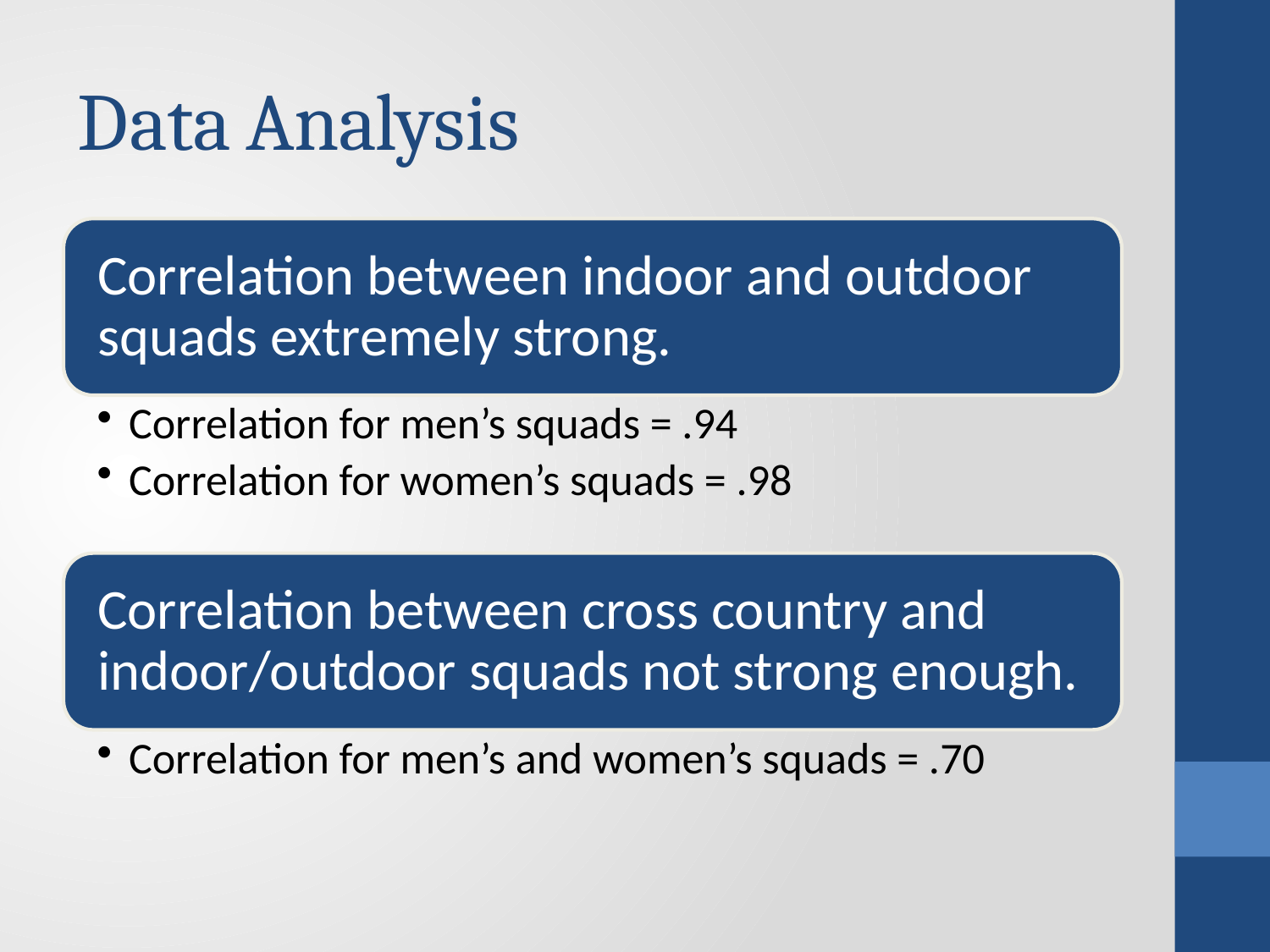

# Data Analysis
Correlation between indoor and outdoor squads extremely strong.
Correlation for men’s squads = .94
Correlation for women’s squads = .98
Correlation between cross country and indoor/outdoor squads not strong enough.
Correlation for men’s and women’s squads = .70